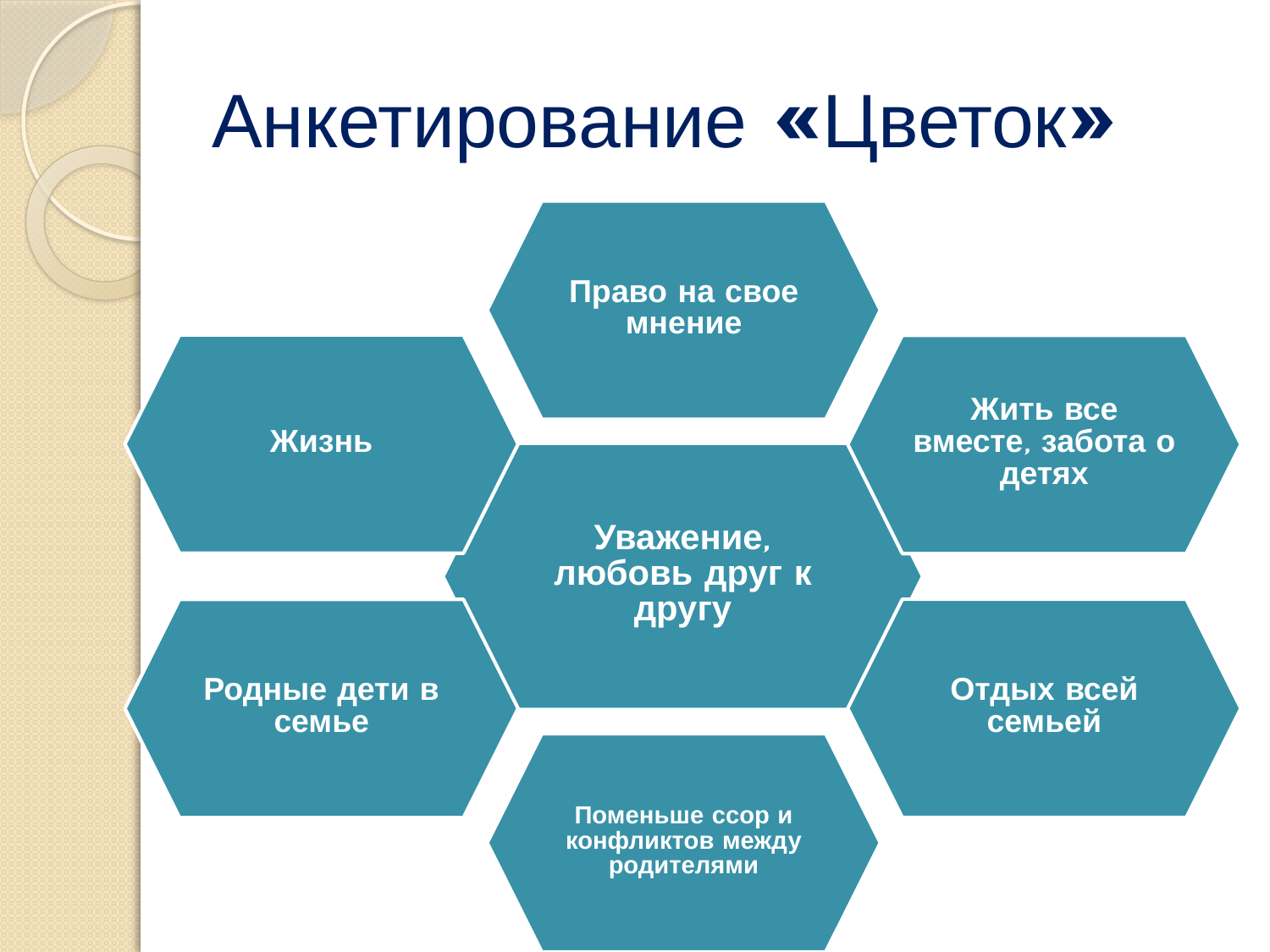

# Анкетирование «Цветок»
Уважение, любовь друг к другу
Право на свое мнение
Жить все вместе, забота о детях
Отдых всей семьей
Поменьше ссор и конфликтов между родителями
Родные дети в семье
Жизнь